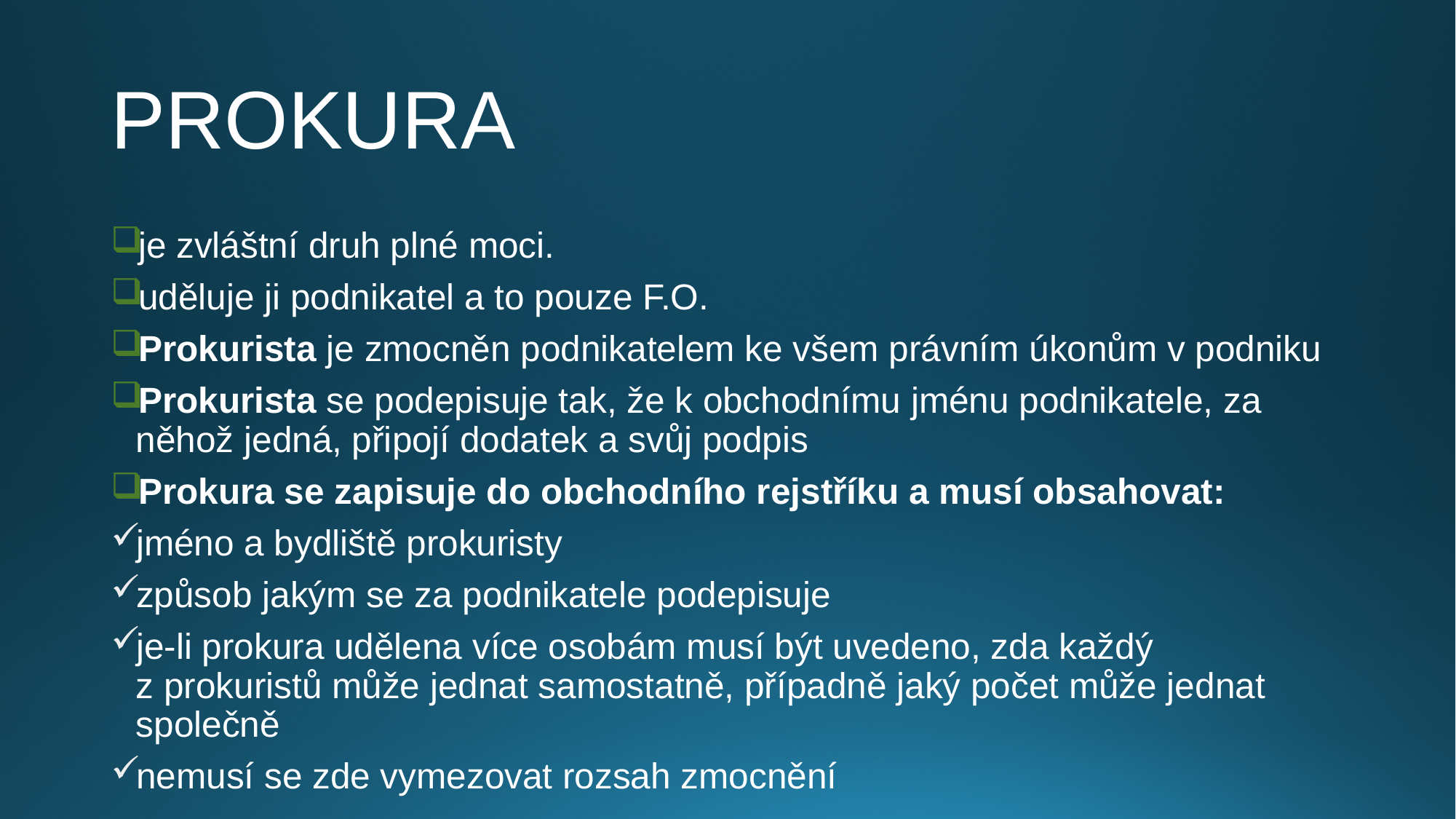

# PROKURA
je zvláštní druh plné moci.
uděluje ji podnikatel a to pouze F.O.
Prokurista je zmocněn podnikatelem ke všem právním úkonům v podniku
Prokurista se podepisuje tak, že k obchodnímu jménu podnikatele, za něhož jedná, připojí dodatek a svůj podpis
Prokura se zapisuje do obchodního rejstříku a musí obsahovat:
jméno a bydliště prokuristy
způsob jakým se za podnikatele podepisuje
je-li prokura udělena více osobám musí být uvedeno, zda každý z prokuristů může jednat samostatně, případně jaký počet může jednat společně
nemusí se zde vymezovat rozsah zmocnění